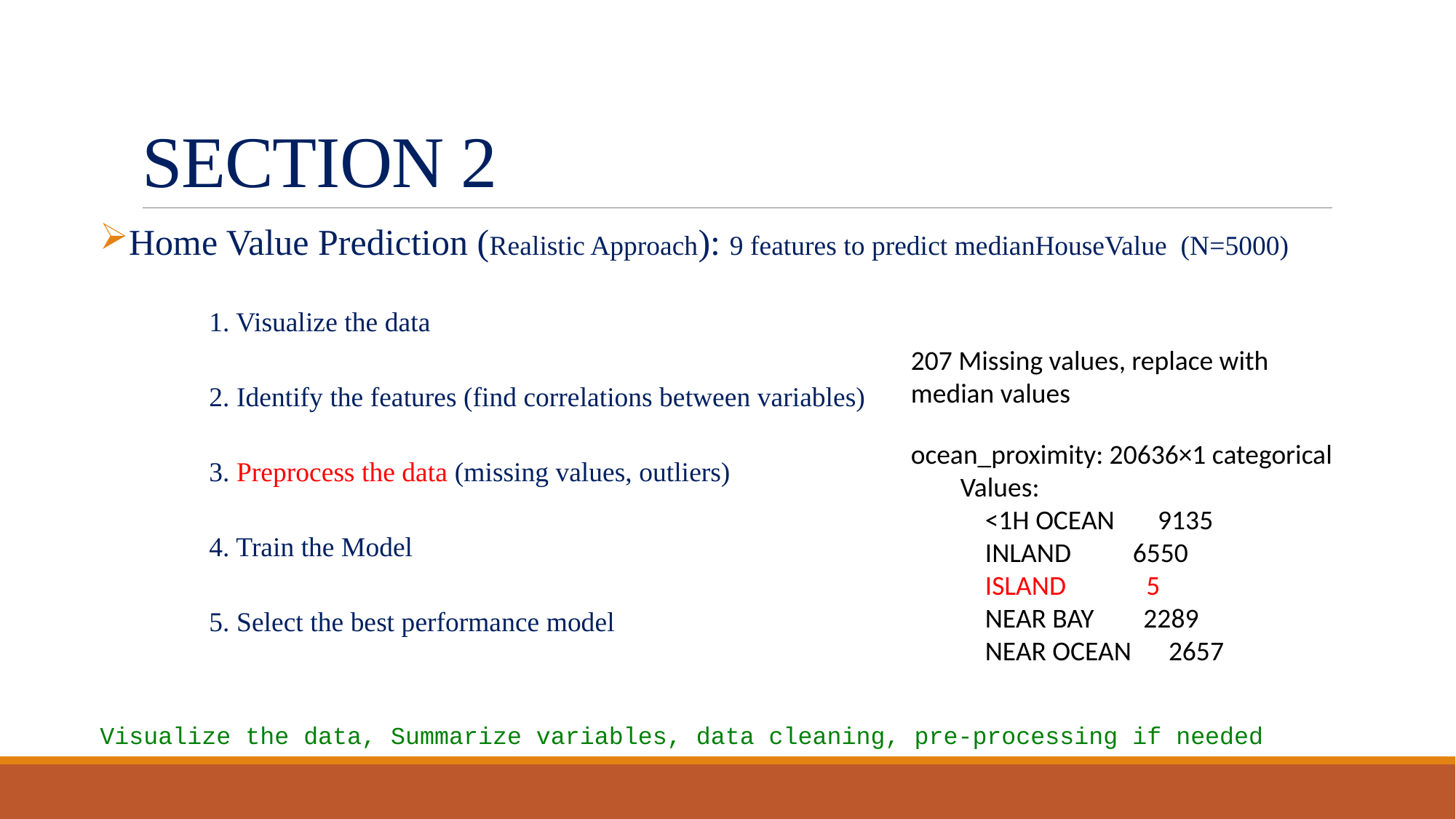

# SECTION 2
Home Value Prediction (Realistic Approach): 9 features to predict medianHouseValue  (N=5000)
 	1. Visualize the data
	2. Identify the features (find correlations between variables)
	3. Preprocess the data (missing values, outliers)
	4. Train the Model
	5. Select the best performance model

Visualize the data, Summarize variables, data cleaning, pre-processing if needed

207 Missing values, replace with median values

ocean_proximity: 20636×1 categorical
        Values:
            <1H OCEAN       9135
            INLAND          6550
            ISLAND             5
            NEAR BAY        2289
            NEAR OCEAN      2657